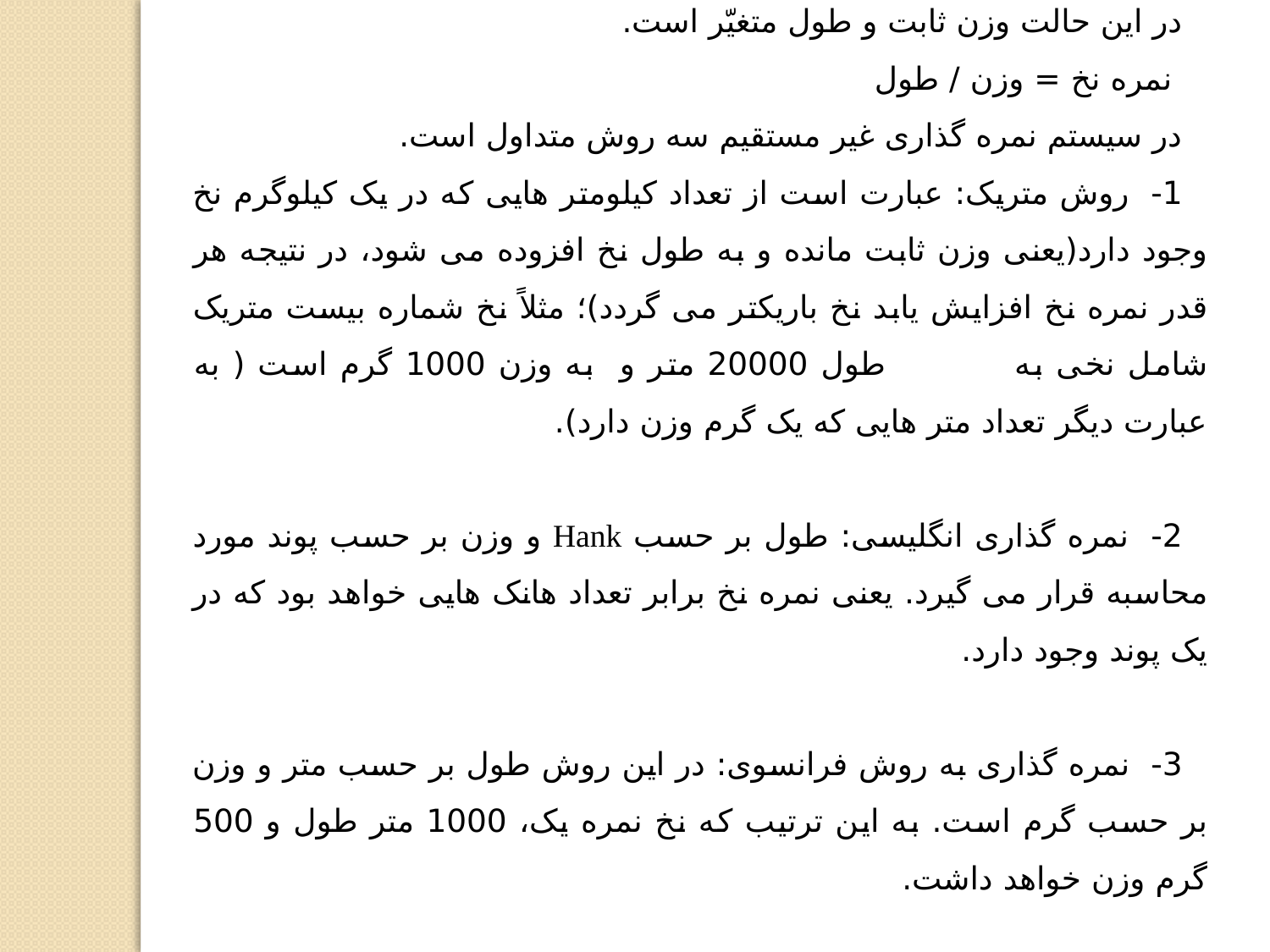

روش دوم: نمره گذاری غیر مستقیم یا معکوس
در این حالت وزن ثابت و طول متغیّر است.
 نمره نخ = وزن / طول
در سیستم نمره گذاری غیر مستقیم سه روش متداول است.
1-  روش متریک: عبارت است از تعداد کیلومتر هایی که در یک کیلوگرم نخ وجود دارد(یعنی وزن ثابت مانده و به طول نخ افزوده می شود، در نتیجه هر قدر نمره نخ افزایش یابد نخ باریکتر می گردد)؛ مثلاً نخ شماره بیست متریک شامل نخی به          طول 20000 متر و  به وزن 1000 گرم است ( به عبارت دیگر تعداد متر هایی که یک گرم وزن دارد).

2-  نمره گذاری انگلیسی: طول بر حسب Hank و وزن بر حسب پوند مورد محاسبه قرار می گیرد. یعنی نمره نخ برابر تعداد هانک هایی خواهد بود که در یک پوند وجود دارد.

3-  نمره گذاری به روش فرانسوی: در این روش طول بر حسب متر و وزن بر حسب گرم است. به این ترتیب که نخ نمره یک، 1000 متر طول و 500 گرم وزن خواهد داشت.